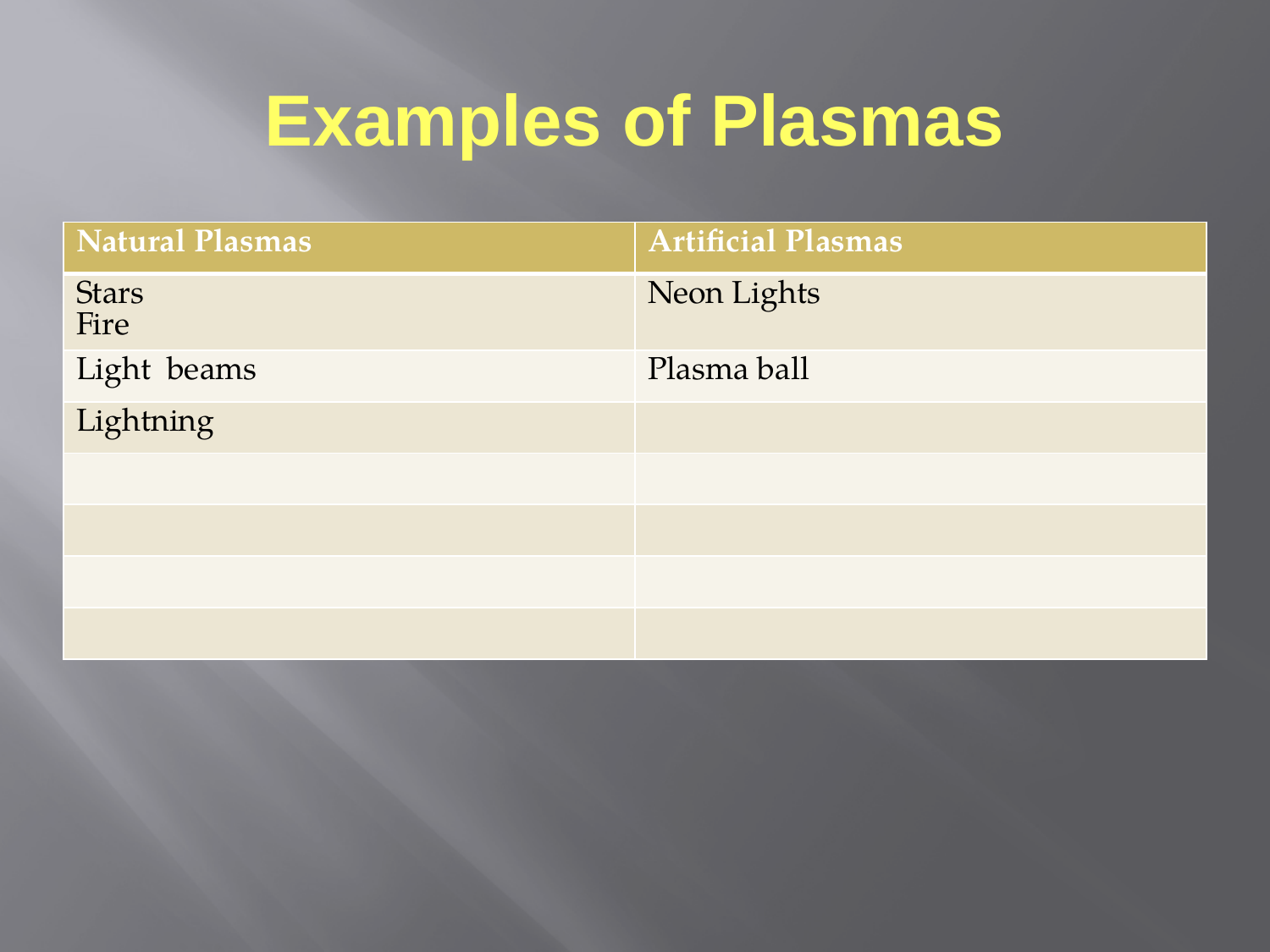

# Examples of Plasmas
| Natural Plasmas | Artificial Plasmas |
| --- | --- |
| Stars Fire | Neon Lights |
| Light beams | Plasma ball |
| Lightning |  |
|  |  |
|  |  |
|  |  |
|  |  |